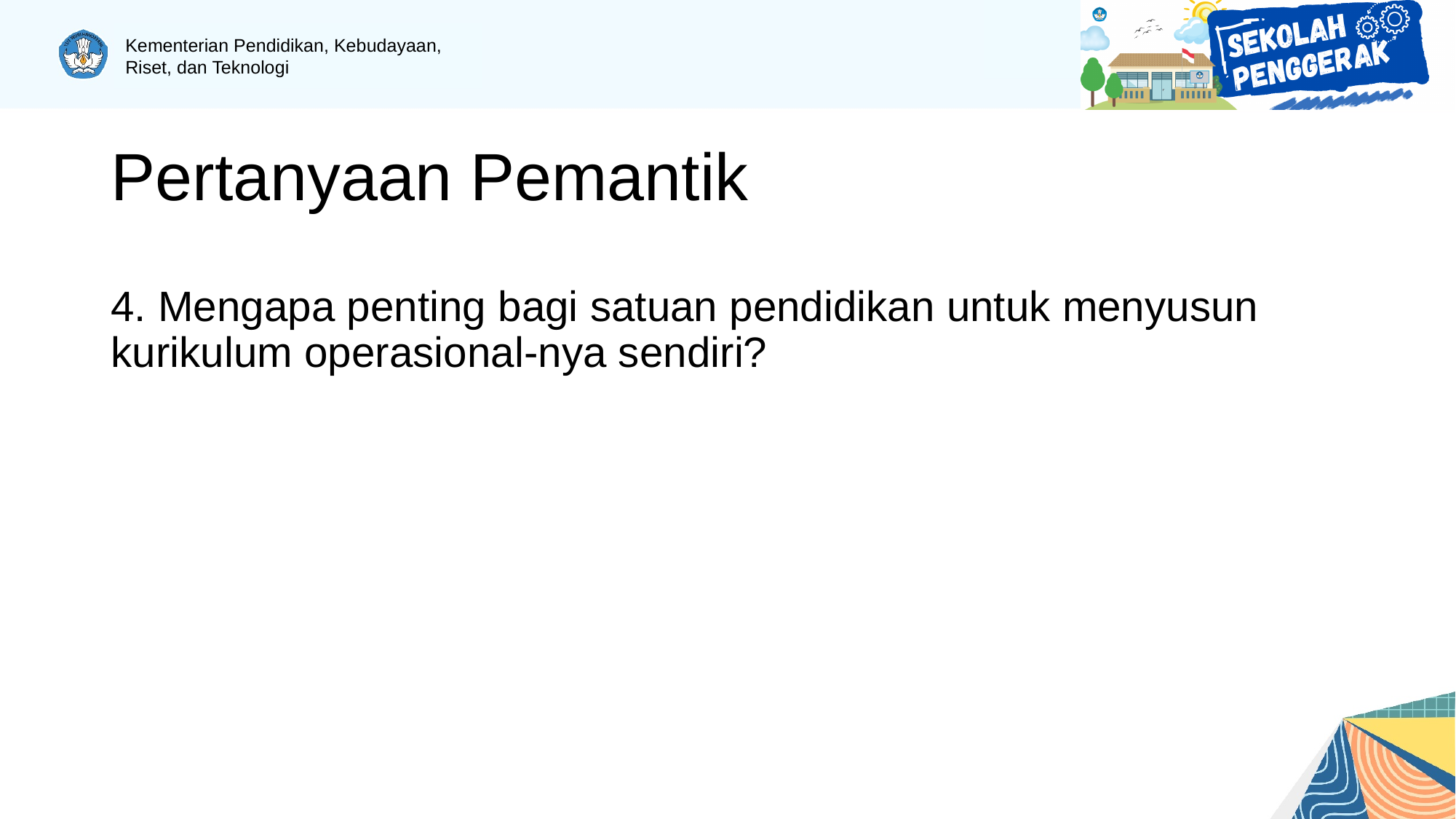

# Pertanyaan Pemantik
4. Mengapa penting bagi satuan pendidikan untuk menyusun kurikulum operasional-nya sendiri?